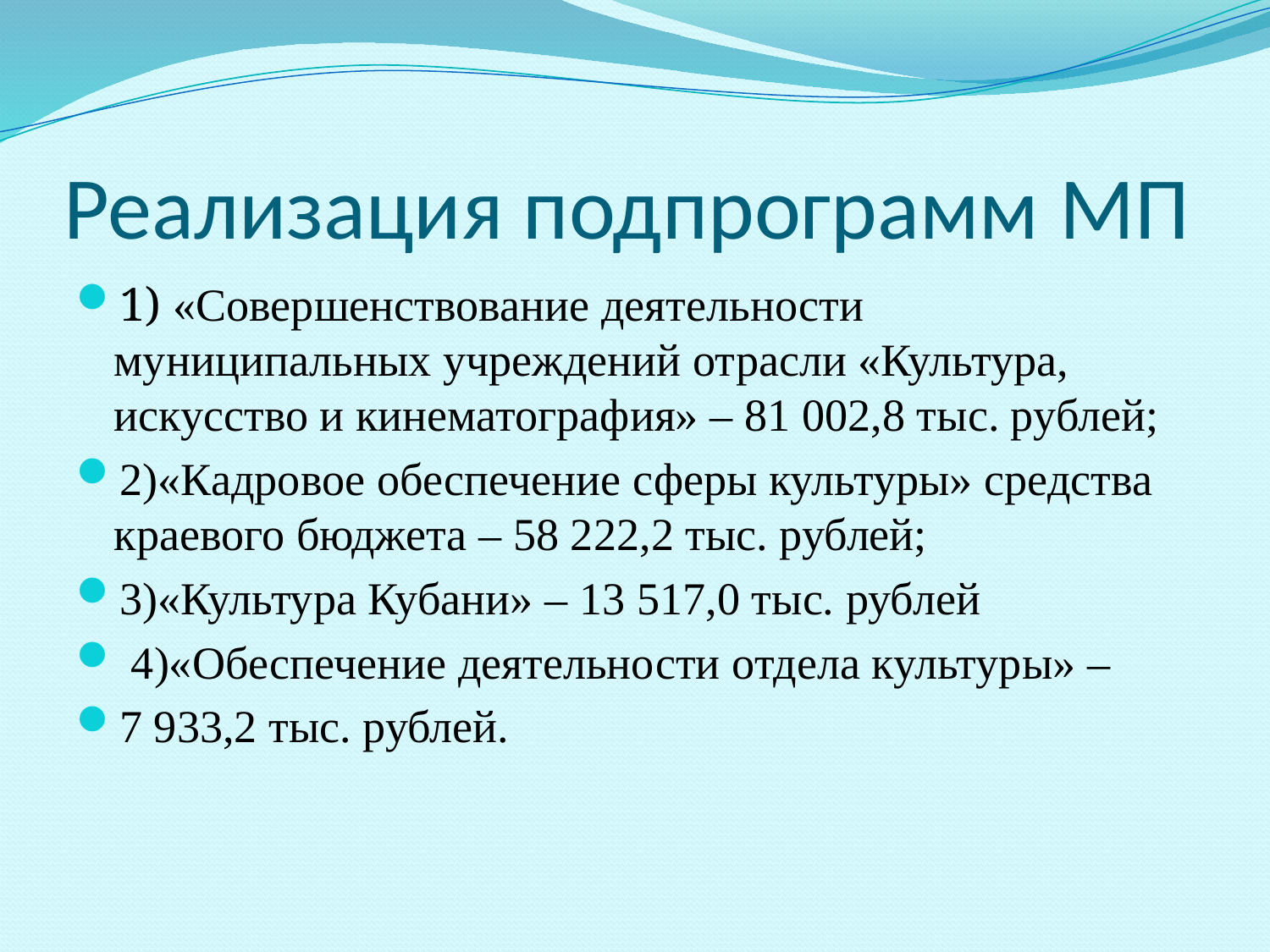

# Реализация подпрограмм МП
1) «Совершенствование деятельности муниципальных учреждений отрасли «Культура, искусство и кинематография» – 81 002,8 тыс. рублей;
2)«Кадровое обеспечение сферы культуры» средства краевого бюджета – 58 222,2 тыс. рублей;
3)«Культура Кубани» – 13 517,0 тыс. рублей
 4)«Обеспечение деятельности отдела культуры» –
7 933,2 тыс. рублей.